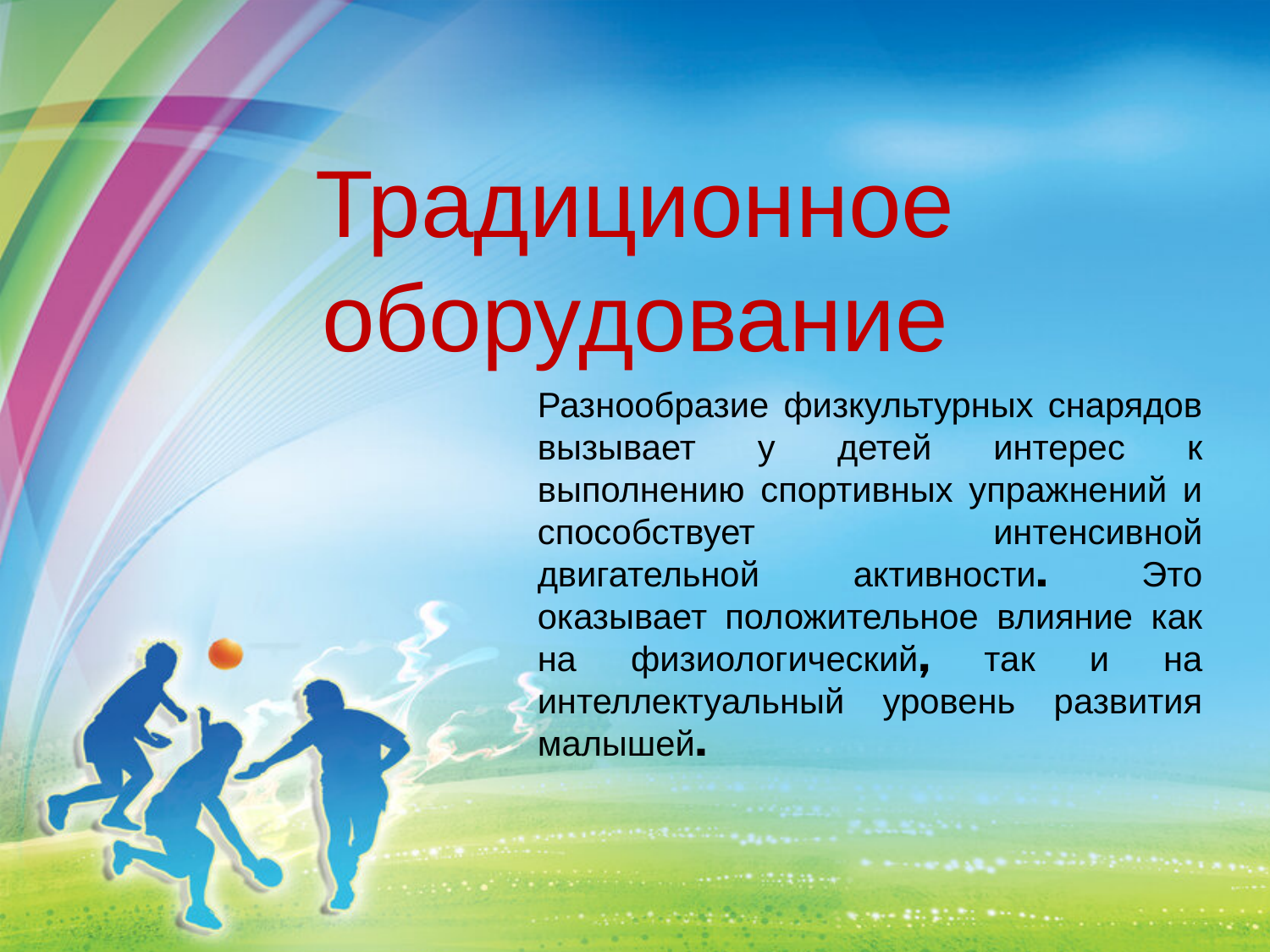

Традиционное оборудование

Разнообразие физкультурных снарядов вызывает у детей интерес к выполнению спортивных упражнений и способствует интенсивной двигательной активности. Это оказывает положительное влияние как на физиологический, так и на интеллектуальный уровень развития малышей.